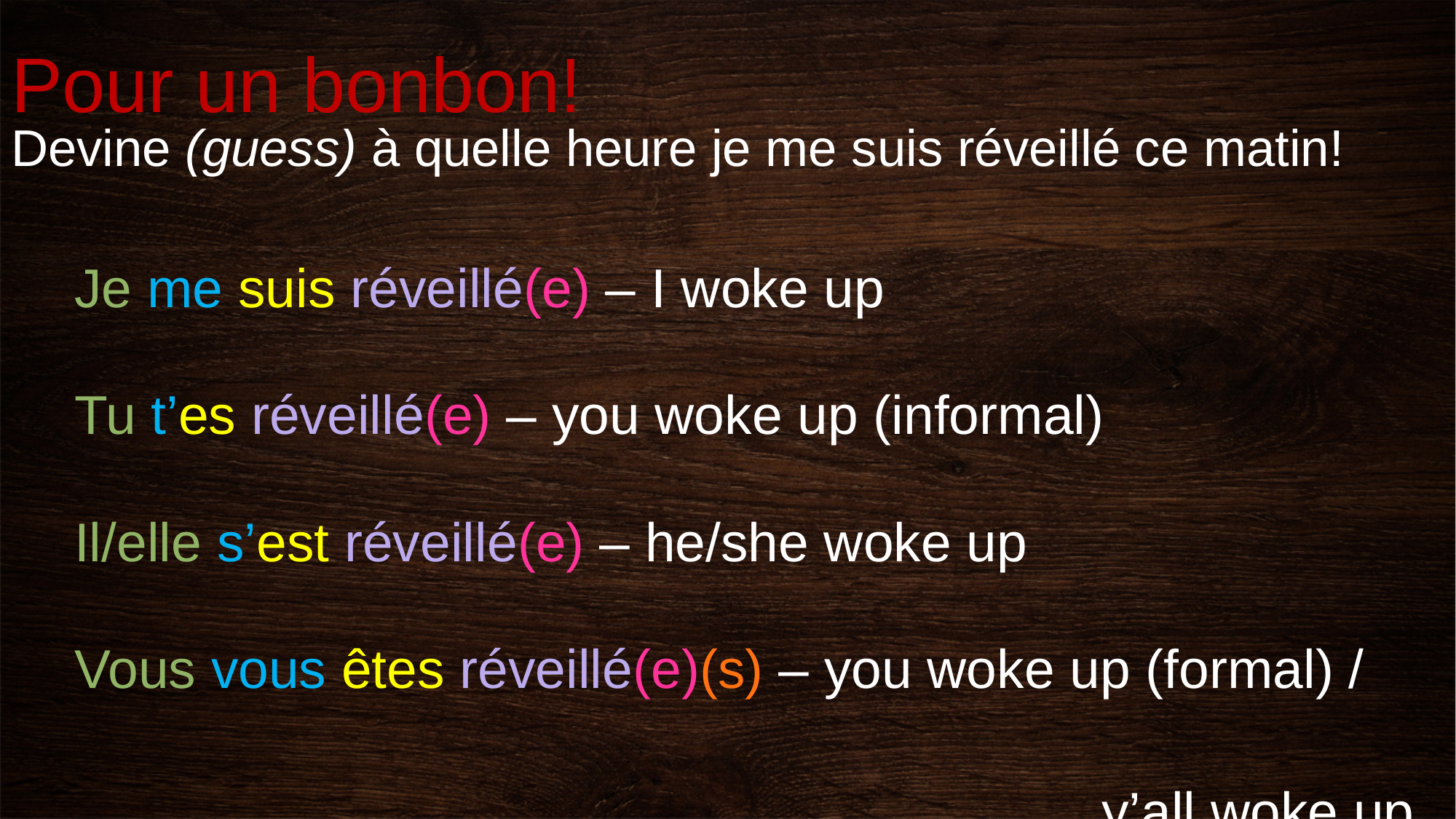

# Pour un bonbon! Devine (guess) à quelle heure je me suis réveillé ce matin!
Je me suis réveillé(e) – I woke up

Tu t’es réveillé(e) – you woke up (informal)

Il/elle s’est réveillé(e) – he/she woke up

Vous vous êtes réveillé(e)(s) – you woke up (formal) /
                                                                    y’all woke up